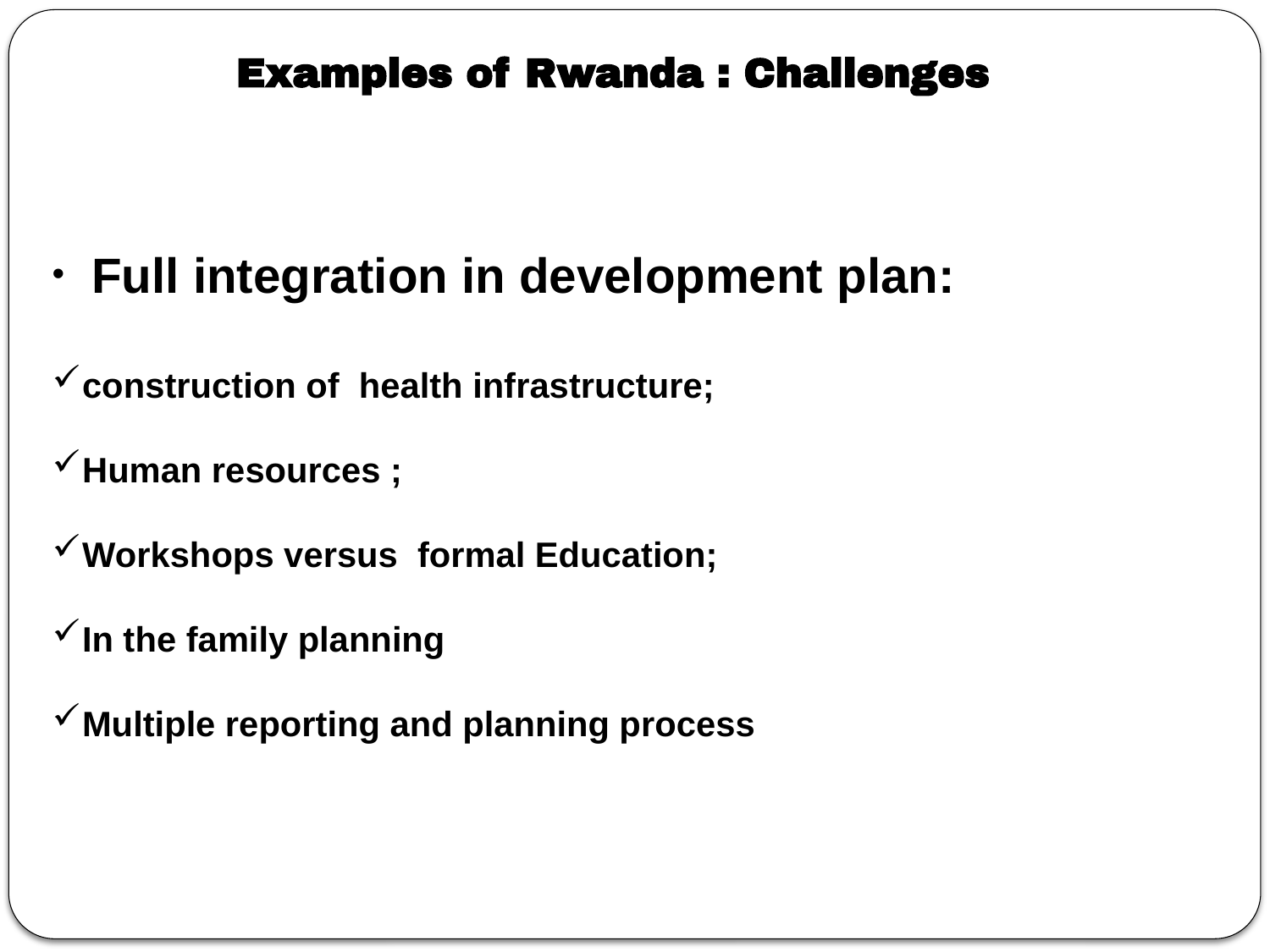

Examples of Rwanda : Challenges
 Full integration in development plan:

construction of  health infrastructure;

Human resources ;

Workshops versus  formal Education;

In the family planning

Multiple reporting and planning process